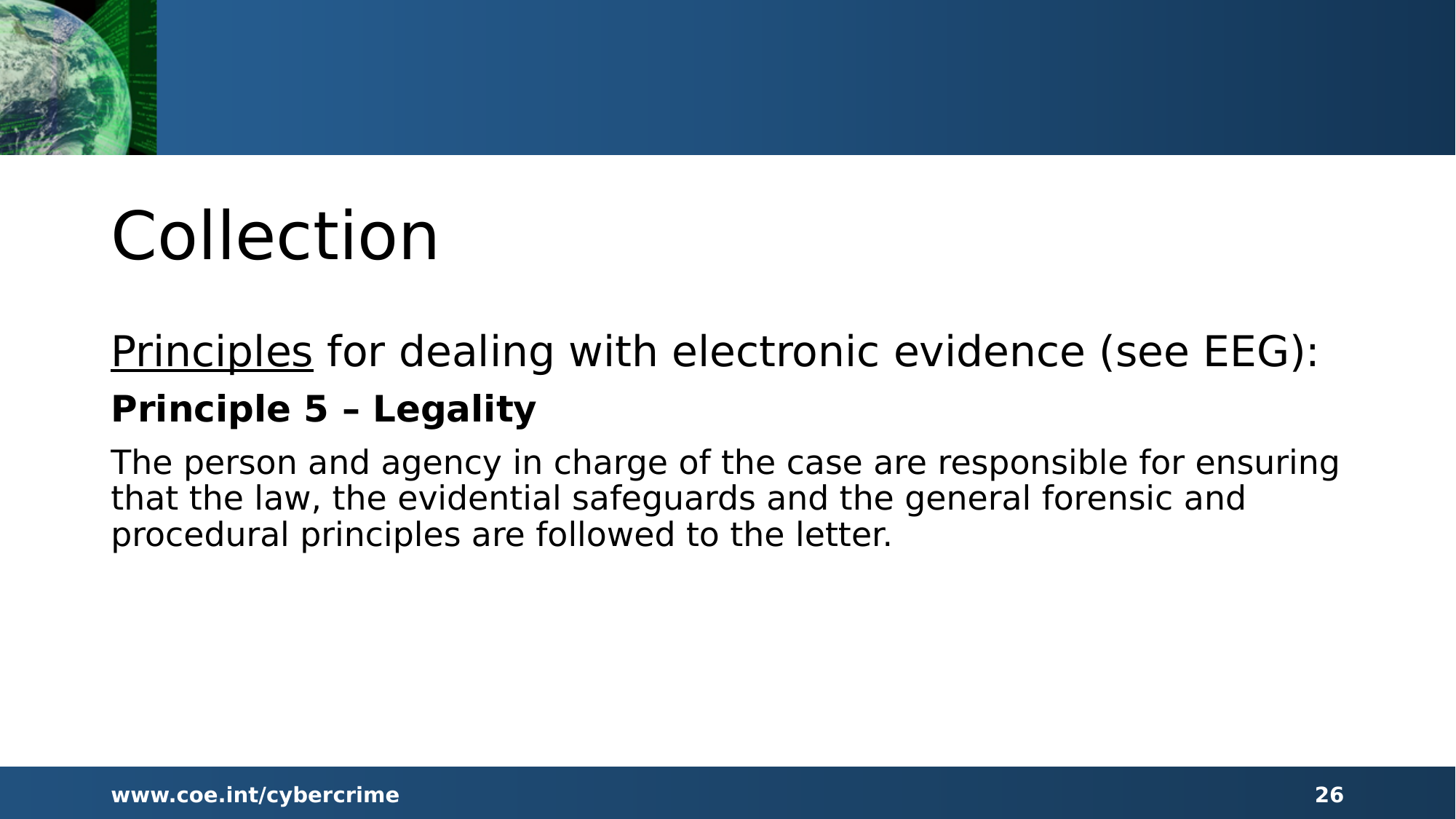

# Collection
Principles for dealing with electronic evidence (see EEG):
Principle 5 – Legality
The person and agency in charge of the case are responsible for ensuring that the law, the evidential safeguards and the general forensic and procedural principles are followed to the letter.

www.coe.int/cybercrime
26